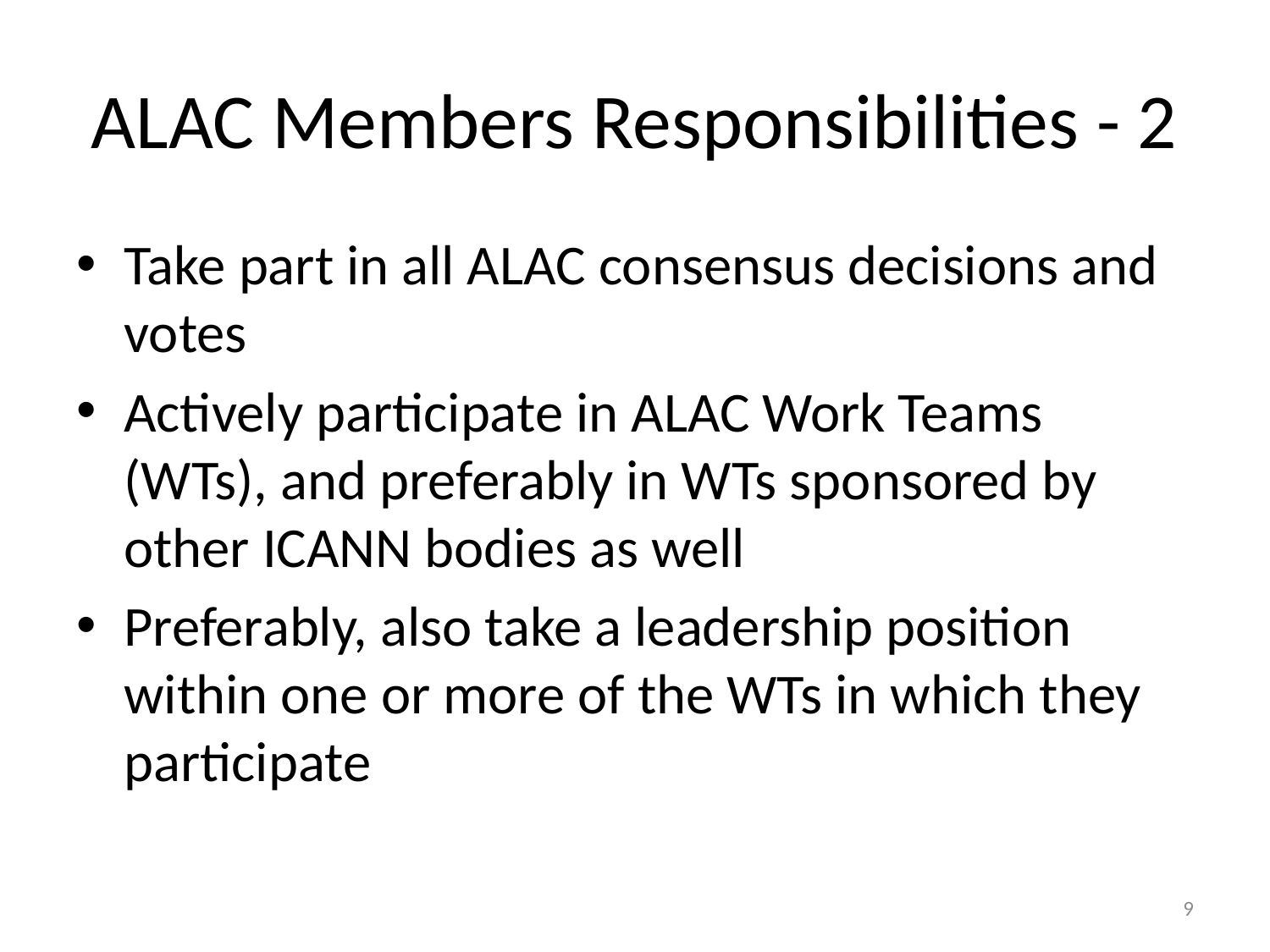

# ALAC Members Responsibilities - 2
Take part in all ALAC consensus decisions and votes
Actively participate in ALAC Work Teams (WTs), and preferably in WTs sponsored by other ICANN bodies as well
Preferably, also take a leadership position within one or more of the WTs in which they participate
9